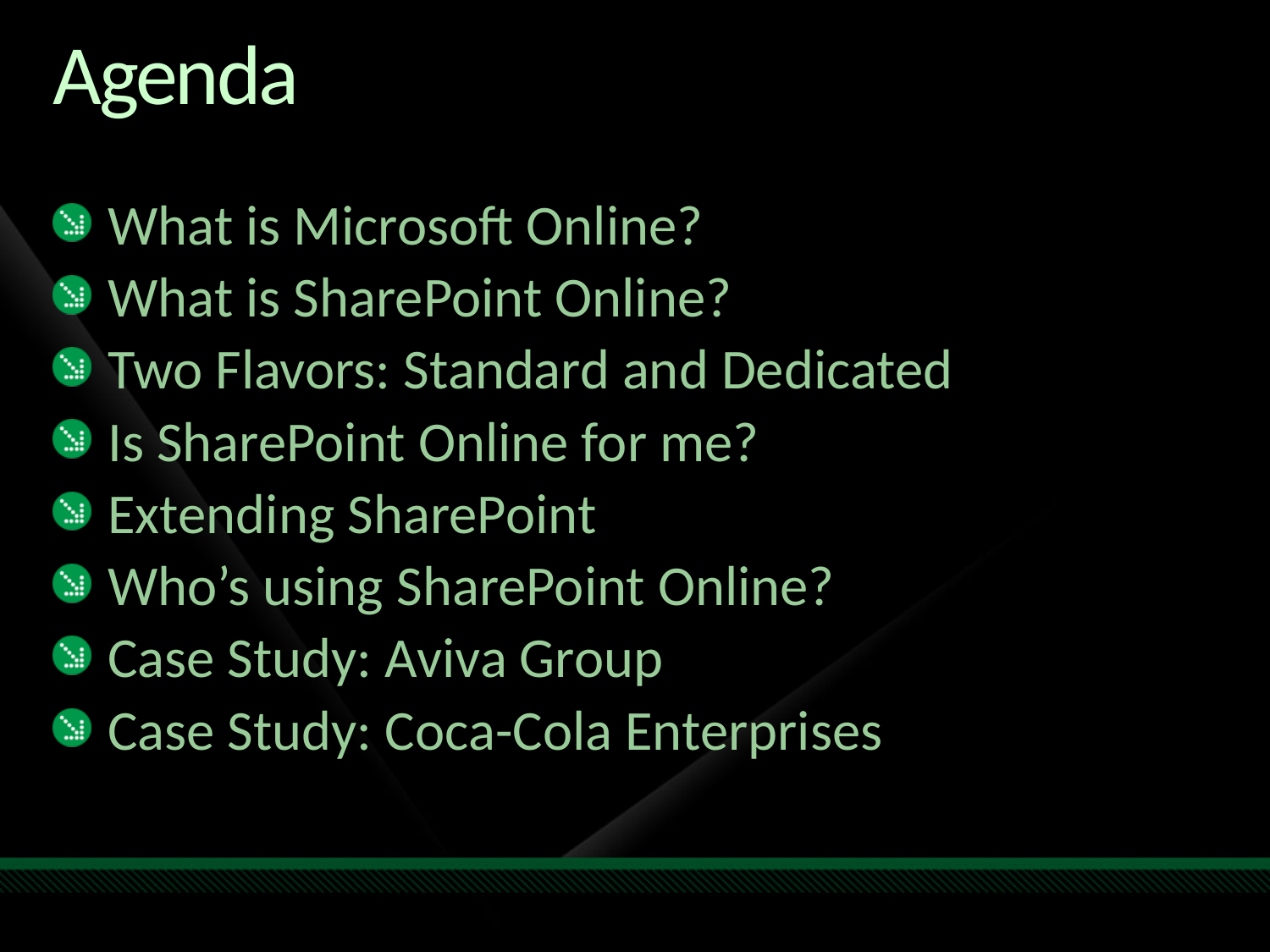

# Agenda
What is Microsoft Online?
What is SharePoint Online?
Two Flavors: Standard and Dedicated
Is SharePoint Online for me?
Extending SharePoint
Who’s using SharePoint Online?
Case Study: Aviva Group
Case Study: Coca-Cola Enterprises